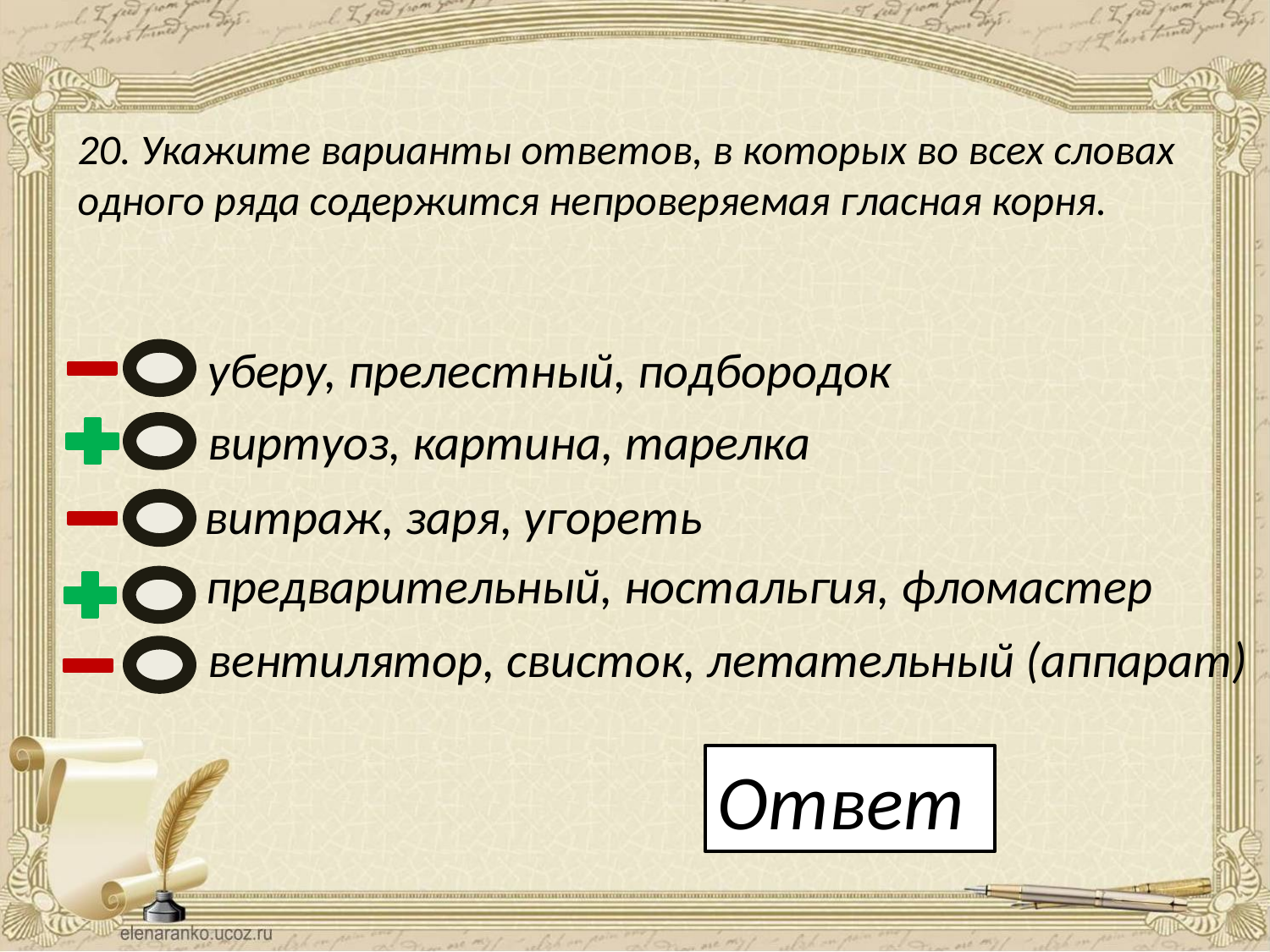

20. Укажите варианты ответов, в которых во всех словах одного ряда содержится непроверяемая гласная корня.
уберу, прелестный, подбородок

виртуоз, картина, тарелка

витраж, заря, угореть

предварительный, ностальгия, фломастер

вентилятор, свисток, летательный (аппарат)

Ответ